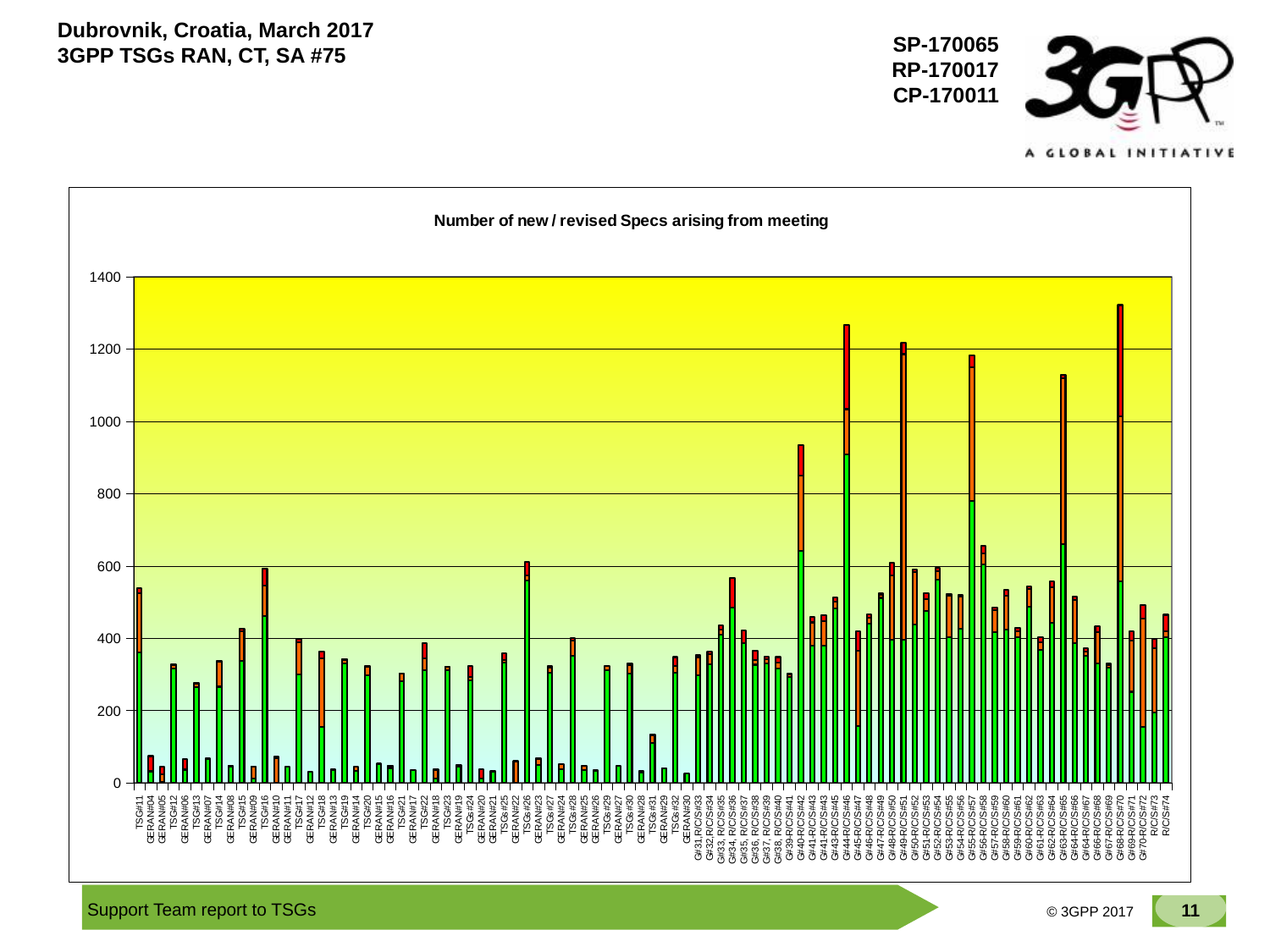

### Chart: Number of new / revised Specs arising from meeting

| Category | DL1 | DL2 | late |
|---|---|---|---|
| TSG#11 | 360.0 | 165.0 | 14.0 |
| GERAN#04 | 30.0 | 2.0 | 42.0 |
| GERAN#05 | 2.0 | 22.0 | 20.0 |
| TSG#12 | 317.0 | 8.0 | 4.0 |
| GERAN#06 | 36.0 | 1.0 | 29.0 |
| TSG#13 | 264.0 | 11.0 | 1.0 |
| GERAN#07 | 66.0 | 0.0 | 2.0 |
| TSG#14 | 266.0 | 70.0 | 2.0 |
| GERAN#08 | 44.0 | 2.0 | 2.0 |
| TSG#15 | 338.0 | 81.0 | 7.0 |
| GERAN#09 | 13.0 | 31.0 | 1.0 |
| TSG#16 | 462.0 | 83.0 | 47.0 |
| GERAN#10 | 1.0 | 68.0 | 3.0 |
| GERAN#11 | 45.0 | 0.0 | 0.0 |
| TSG#17 | 300.0 | 88.0 | 11.0 |
| GERAN#12 | 30.0 | 0.0 | 0.0 |
| TSG#18 | 155.0 | 189.0 | 19.0 |
| GERAN#13 | 36.0 | 1.0 | 0.0 |
| TSG#19 | 330.0 | 11.0 | 2.0 |
| GERAN#14 | 32.0 | 12.0 | 0.0 |
| TSG#20 | 298.0 | 24.0 | 2.0 |
| GERAN#15 | 51.0 | 1.0 | 1.0 |
| GERAN#16 | 39.0 | 7.0 | 2.0 |
| TSG#21 | 281.0 | 21.0 | 1.0 |
| GERAN#17 | 36.0 | 0.0 | 0.0 |
| TSG#22 | 311.0 | 33.0 | 42.0 |
| GERAN#18 | 12.0 | 24.0 | 1.0 |
| TSG#23 | 311.0 | 10.0 | 1.0 |
| GERAN#19 | 46.0 | 3.0 | 0.0 |
| TSGs#24 | 284.0 | 10.0 | 29.0 |
| GERAN#20 | 12.0 | 0.0 | 26.0 |
| GERAN#21 | 31.0 | 1.0 | 0.0 |
| TSGs#25 | 333.0 | 7.0 | 19.0 |
| GERAN#22 | 0.0 | 58.0 | 2.0 |
| TSGs#26 | 559.0 | 14.0 | 39.0 |
| GERAN#23 | 50.0 | 15.0 | 4.0 |
| TSGs#27 | 305.0 | 14.0 | 4.0 |
| GERAN#24 | 38.0 | 14.0 | 0.0 |
| TSGs#28 | 351.0 | 42.0 | 7.0 |
| GERAN#25 | 36.0 | 12.0 | 0.0 |
| GERAN#26 | 33.0 | 2.0 | 0.0 |
| TSGs#29 | 312.0 | 11.0 | 0.0 |
| GERAN#27 | 47.0 | 0.0 | 0.0 |
| TSGs#30 | 303.0 | 24.0 | 3.0 |
| GERAN#28 | 29.0 | 3.0 | 0.0 |
| TSGs#31 | 110.0 | 22.0 | 1.0 |
| GERAN#29 | 39.0 | 1.0 | 0.0 |
| TSGs#32 | 305.0 | 18.0 | 25.0 |
| GERAN#30 | 26.0 | 0.0 | 0.0 |
| G#31,R/C/S#33 | 297.0 | 51.0 | 6.0 |
| G#32,R/C/S#34 | 328.0 | 29.0 | 6.0 |
| G#33, R/C/S#35 | 409.0 | 16.0 | 11.0 |
| G#34, R/C/S#36 | 484.0 | 0.0 | 82.0 |
| G#35, R/C/S#37 | 386.0 | 0.0 | 35.0 |
| G#36, R/C/S#38 | 327.0 | 12.0 | 27.0 |
| G#37, R/C/S#39 | 331.0 | 11.0 | 7.0 |
| G#38, R/C/S#40 | 317.0 | 16.0 | 15.0 |
| G#39-R/C/S#41 | 292.0 | 8.0 | 2.0 |
| G#40-R/C/S#42 | 642.0 | 208.0 | 85.0 |
| G#41-R/C/S#43 | 379.0 | 65.0 | 15.0 |
| G#41-R/C/S#43 | 379.0 | 68.0 | 17.0 |
| G#43-R/C/S#45 | 482.0 | 19.0 | 13.0 |
| G#44-R/C/S#46 | 909.0 | 125.0 | 233.0 |
| G#45-R/C/S#47 | 158.0 | 207.0 | 54.0 |
| G#46-R/C/S#48 | 441.0 | 16.0 | 10.0 |
| G#47-R/C/S#49 | 512.0 | 9.0 | 4.0 |
| G#48-R/C/S#50 | 397.0 | 178.0 | 33.0 |
| G#49-R/C/S#51 | 396.0 | 790.0 | 31.0 |
| G#50-R/C/S#52 | 438.0 | 146.0 | 6.0 |
| G#51-R/C/S#53 | 475.0 | 33.0 | 16.0 |
| G#52-R/C/S#54 | 562.0 | 24.0 | 10.0 |
| G#53-R/C/S#55 | 402.0 | 115.0 | 5.0 |
| G#54-R/C/S#56 | 427.0 | 88.0 | 6.0 |
| G#55-R/C/S#57 | 781.0 | 369.0 | 32.0 |
| G#56-R/C/S#58 | 604.0 | 31.0 | 21.0 |
| G#57-R/C/S#59 | 418.0 | 59.0 | 8.0 |
| G#58-R/C/S#60 | 424.0 | 94.0 | 17.0 |
| G#59-R/C/S#61 | 402.0 | 17.0 | 9.0 |
| G#60-R/C/S#62 | 488.0 | 48.0 | 7.0 |
| G#61-R/C/S#63 | 367.0 | 22.0 | 15.0 |
| G#62-R/C/S#64 | 442.0 | 99.0 | 16.0 |
| G#63-R/C/S#65 | 661.0 | 458.0 | 9.0 |
| G#64-R/C/S#66 | 386.0 | 121.0 | 8.0 |
| G#64-R/C/S#67 | 352.0 | 11.0 | 9.0 |
| G#66-R/C/S#68 | 330.0 | 88.0 | 15.0 |
| G#67-R/C/S#69 | 319.0 | 6.0 | 5.0 |
| G#68-R/C/S#70 | 557.0 | 456.0 | 309.0 |
| G#69-R/C/S#71 | 252.0 | 141.0 | 27.0 |
| G#70-R/C/S#72 | 155.0 | 300.0 | 37.0 |
| R/C/S#73 | 194.0 | 178.0 | 27.0 |
| R/C/S#74 | 402.0 | 18.0 | 45.0 |